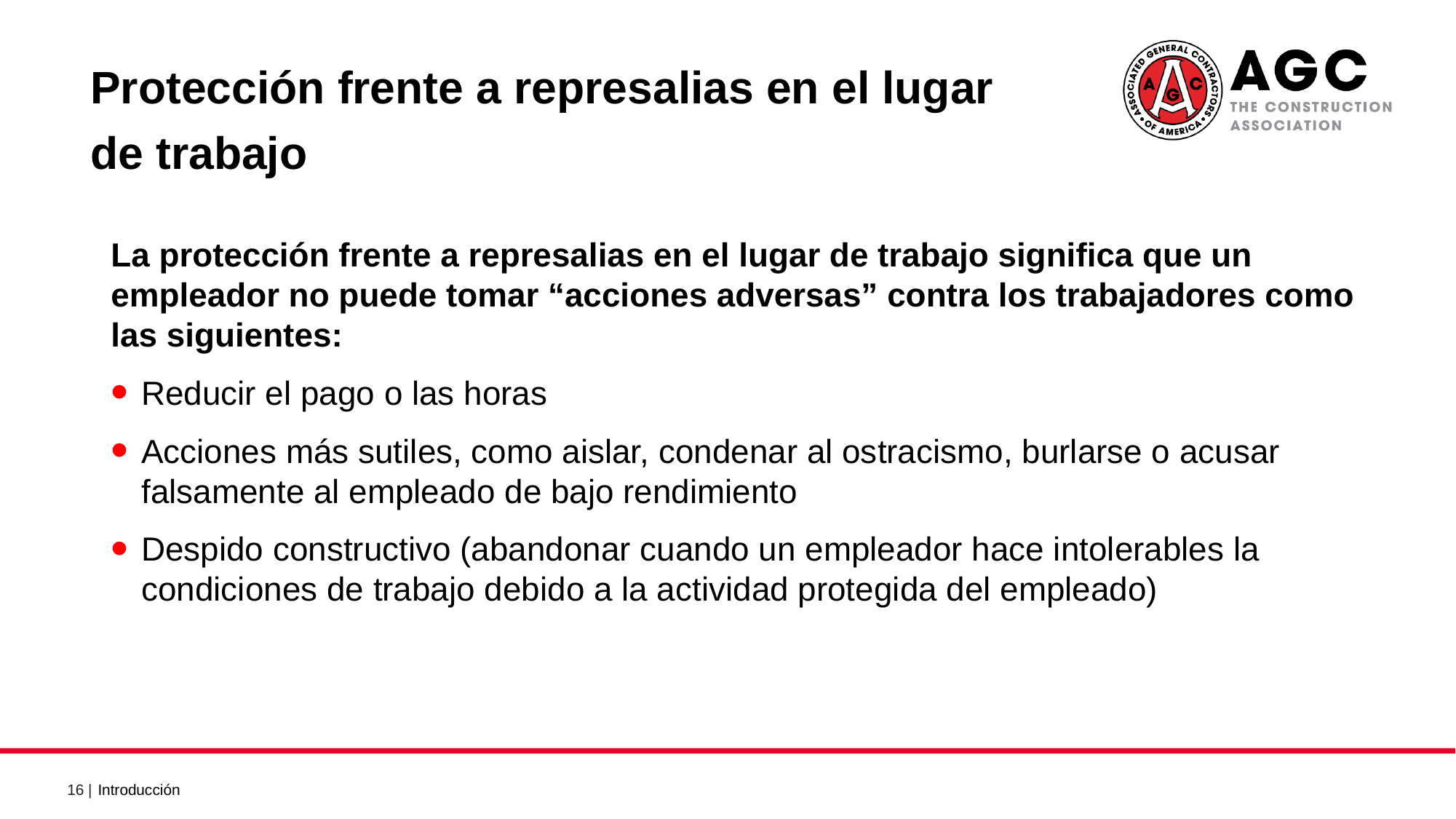

Protección frente a represalias en el lugar de trabajo
La protección frente a represalias en el lugar de trabajo significa que un empleador no puede tomar “acciones adversas” contra los trabajadores como las siguientes:
Reducir el pago o las horas
Acciones más sutiles, como aislar, condenar al ostracismo, burlarse o acusar falsamente al empleado de bajo rendimiento
Despido constructivo (abandonar cuando un empleador hace intolerables la condiciones de trabajo debido a la actividad protegida del empleado)
Introducción